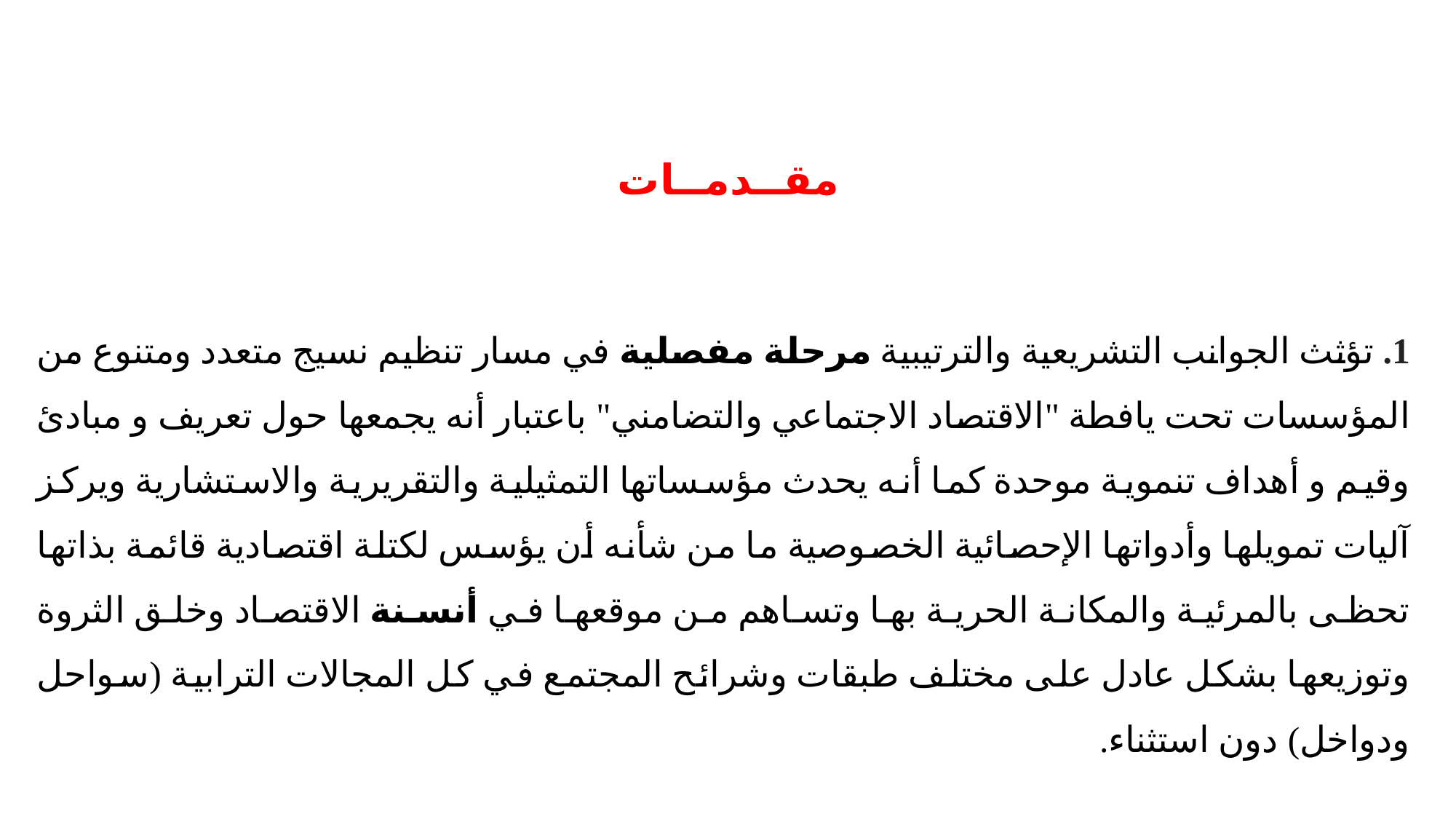

مقــدمــات

1. تؤثث الجوانب التشريعية والترتيبية مرحلة مفصلية في مسار تنظيم نسيج متعدد ومتنوع من المؤسسات تحت يافطة "الاقتصاد الاجتماعي والتضامني" باعتبار أنه يجمعها حول تعريف و مبادئ وقيم و أهداف تنموية موحدة كما أنه يحدث مؤسساتها التمثيلية والتقريرية والاستشارية ويركز آليات تمويلها وأدواتها الإحصائية الخصوصية ما من شأنه أن يؤسس لكتلة اقتصادية قائمة بذاتها تحظى بالمرئية والمكانة الحرية بها وتساهم من موقعها في أنسنة الاقتصاد وخلق الثروة وتوزيعها بشكل عادل على مختلف طبقات وشرائح المجتمع في كل المجالات الترابية (سواحل ودواخل) دون استثناء.